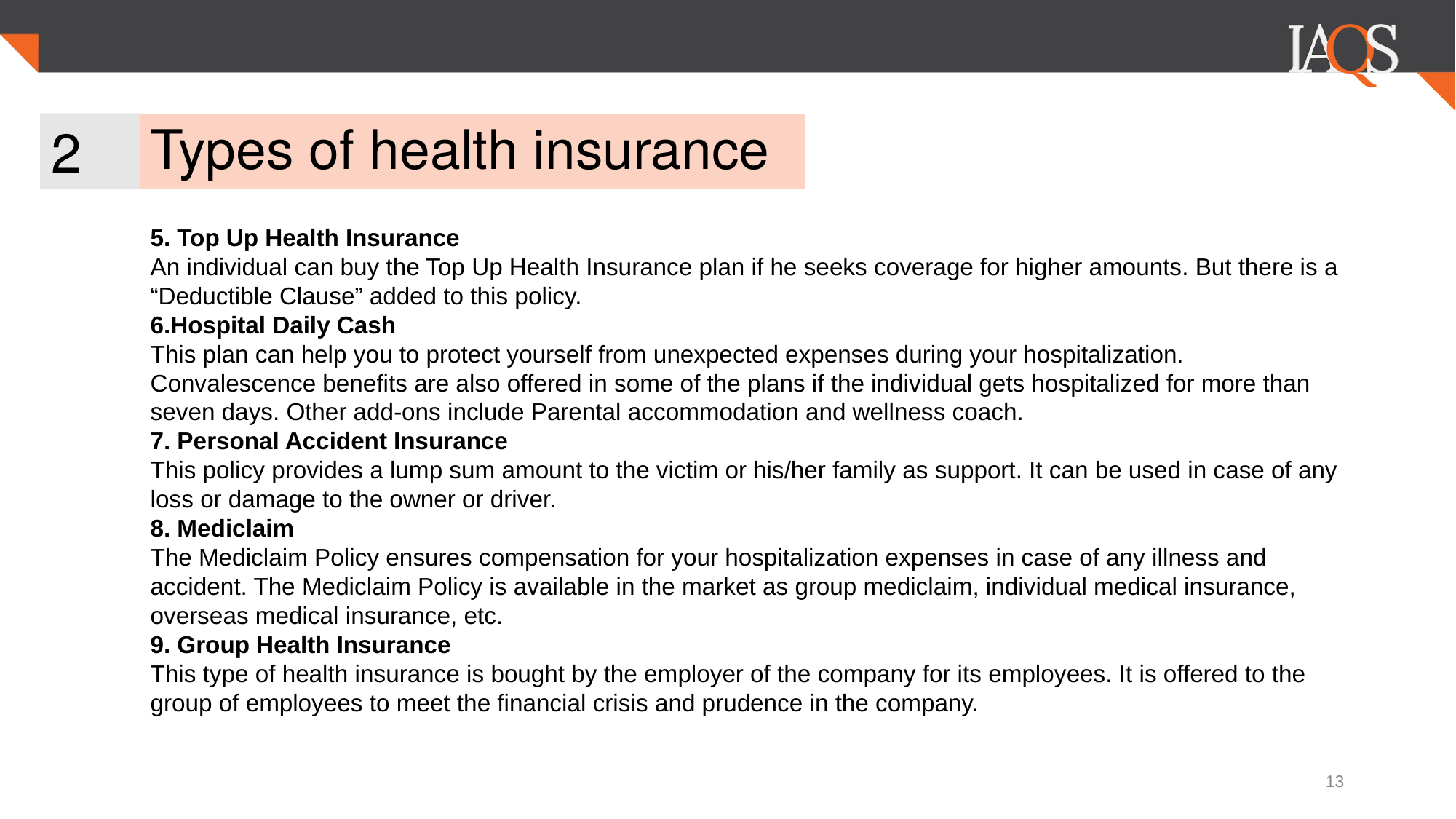

2
# Types of health insurance
5. Top Up Health Insurance
An individual can buy the Top Up Health Insurance plan if he seeks coverage for higher amounts. But there is a “Deductible Clause” added to this policy.
6.Hospital Daily Cash
This plan can help you to protect yourself from unexpected expenses during your hospitalization. Convalescence benefits are also offered in some of the plans if the individual gets hospitalized for more than seven days. Other add-ons include Parental accommodation and wellness coach.
7. Personal Accident Insurance
This policy provides a lump sum amount to the victim or his/her family as support. It can be used in case of any loss or damage to the owner or driver.
8. Mediclaim
The Mediclaim Policy ensures compensation for your hospitalization expenses in case of any illness and accident. The Mediclaim Policy is available in the market as group mediclaim, individual medical insurance, overseas medical insurance, etc.
9. Group Health Insurance
This type of health insurance is bought by the employer of the company for its employees. It is offered to the group of employees to meet the financial crisis and prudence in the company.

13